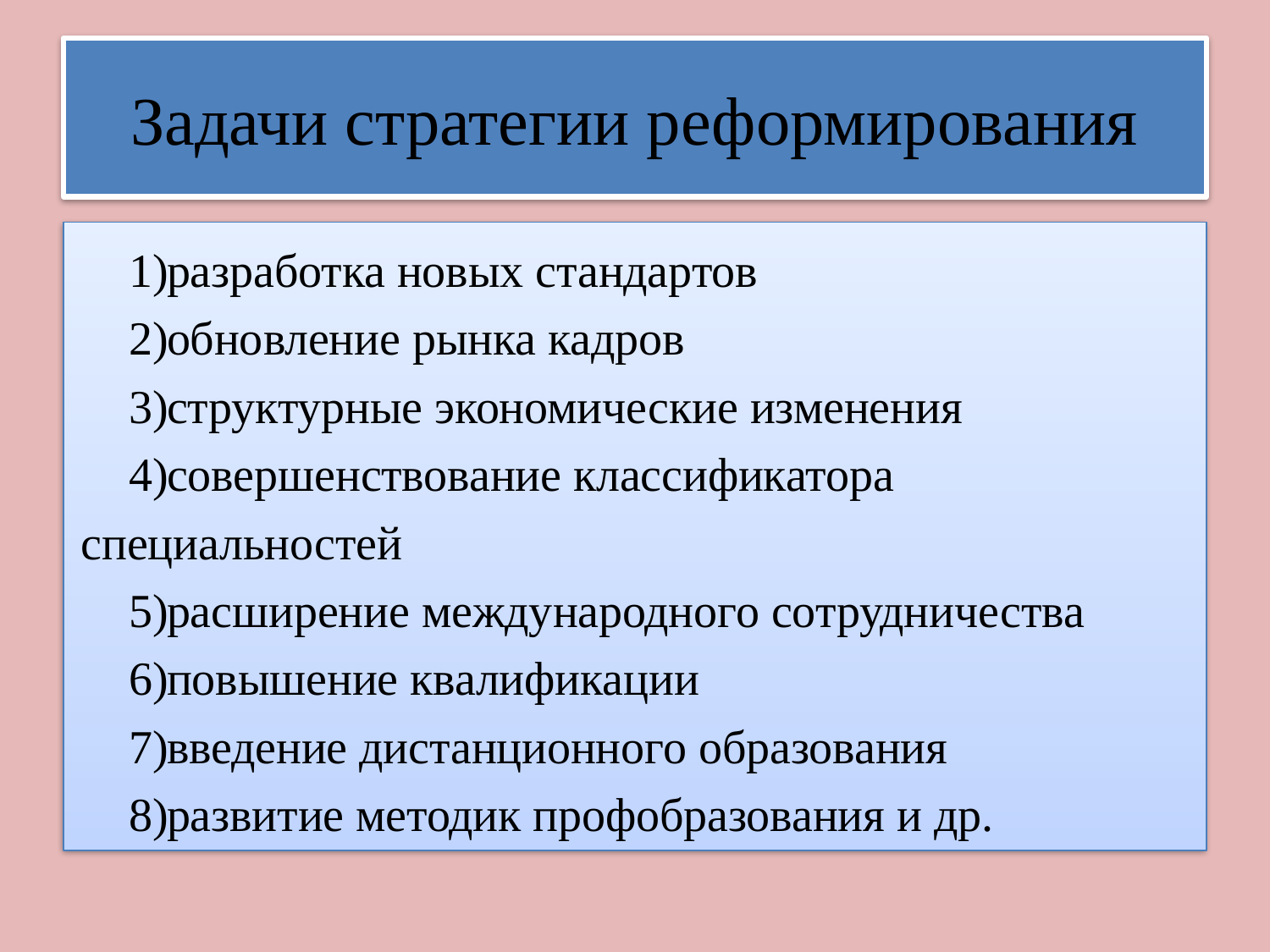

# Задачи стратегии реформирования
разработка новых стандартов
обновление рынка кадров
структурные экономические изменения
совершенствование классификатора специальностей
расширение международного сотрудничества
повышение квалификации
введение дистанционного образования
развитие методик профобразования и др.